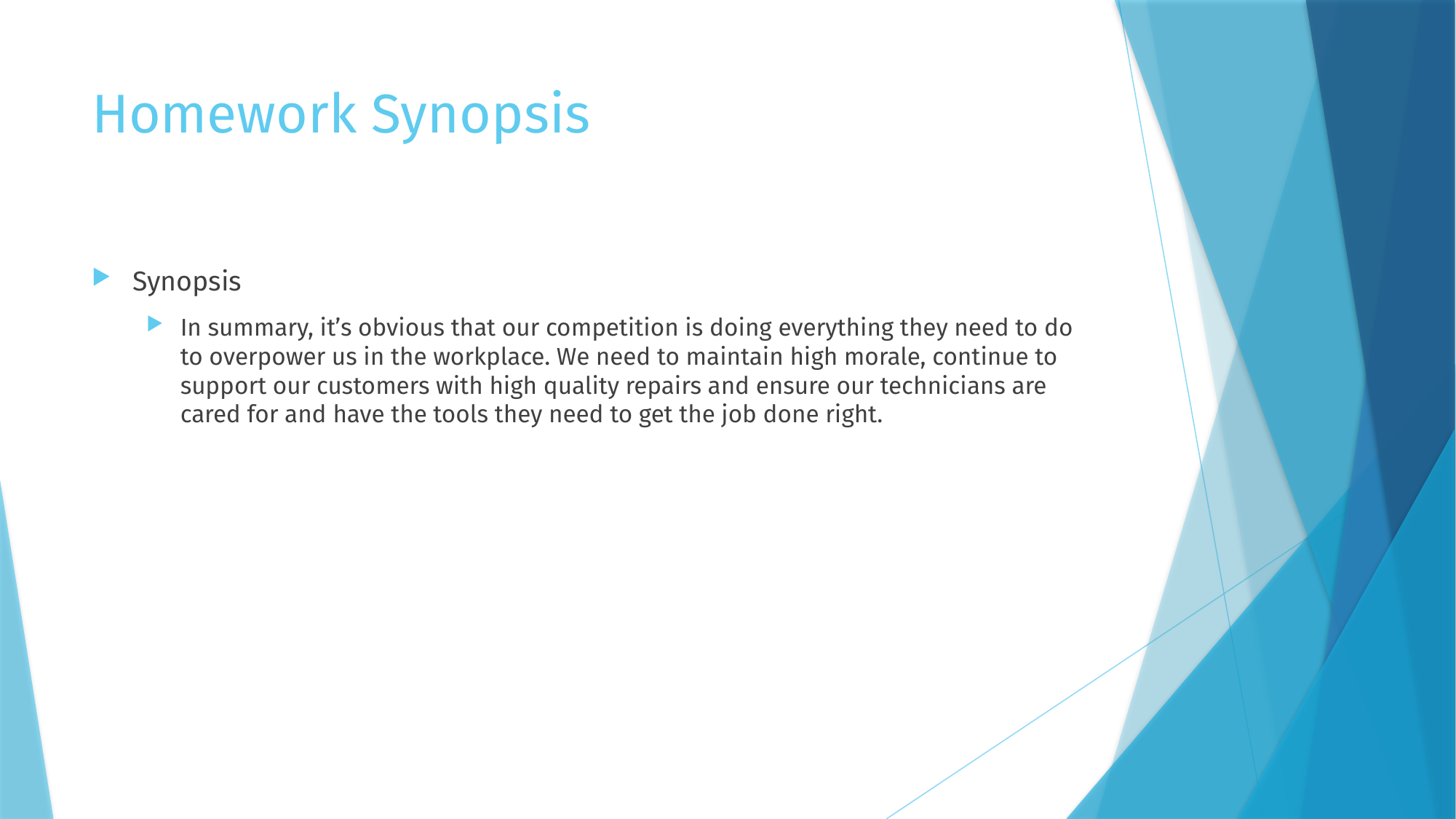

# Homework Synopsis
Synopsis
In summary, it’s obvious that our competition is doing everything they need to do to overpower us in the workplace. We need to maintain high morale, continue to support our customers with high quality repairs and ensure our technicians are cared for and have the tools they need to get the job done right.